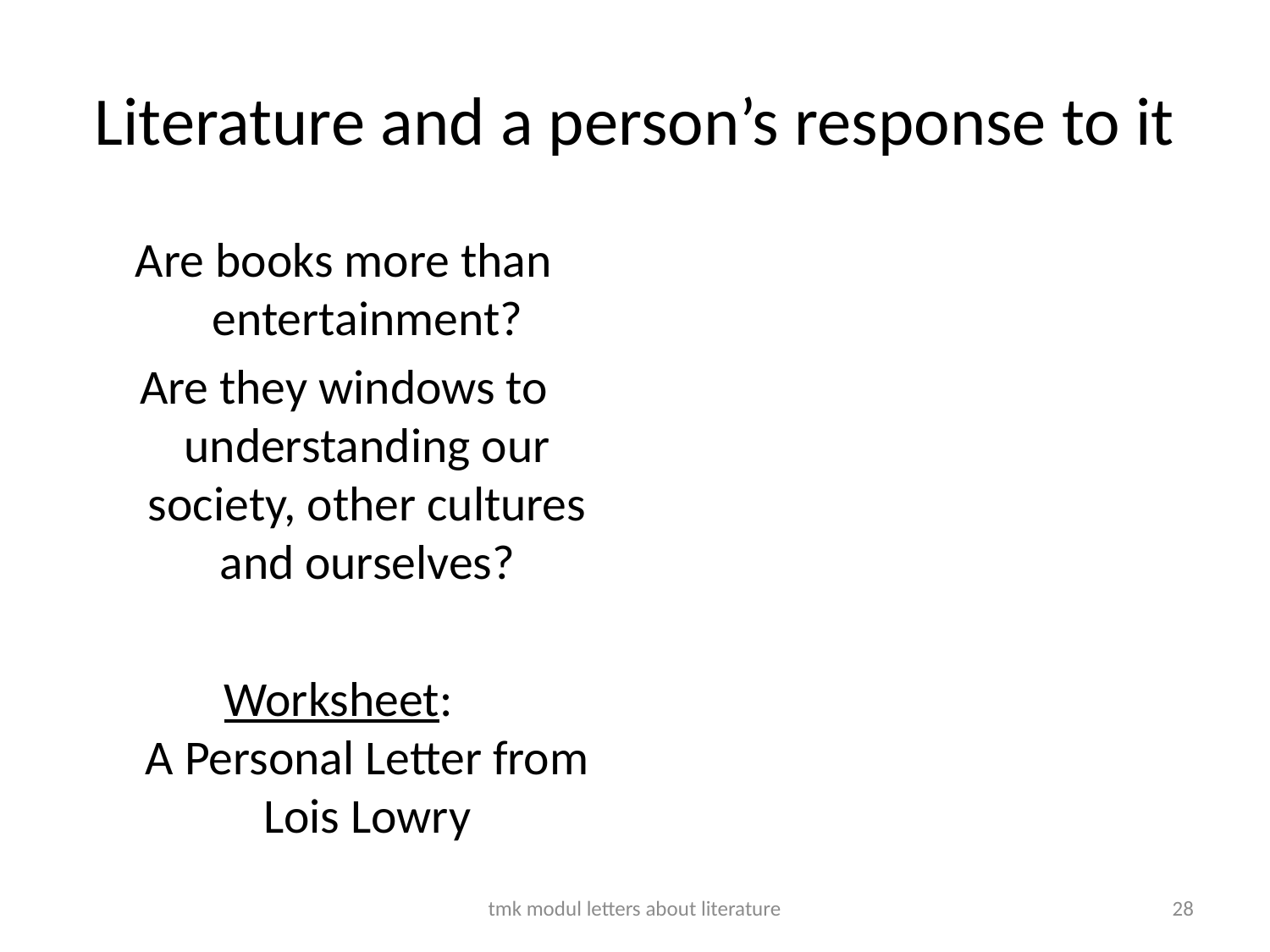

# Literature and a person’s response to it
Are books more than entertainment?
Are they windows to understanding our society, other cultures and ourselves?

Worksheet:
A Personal Letter from Lois Lowry

tmk modul letters about literature
28